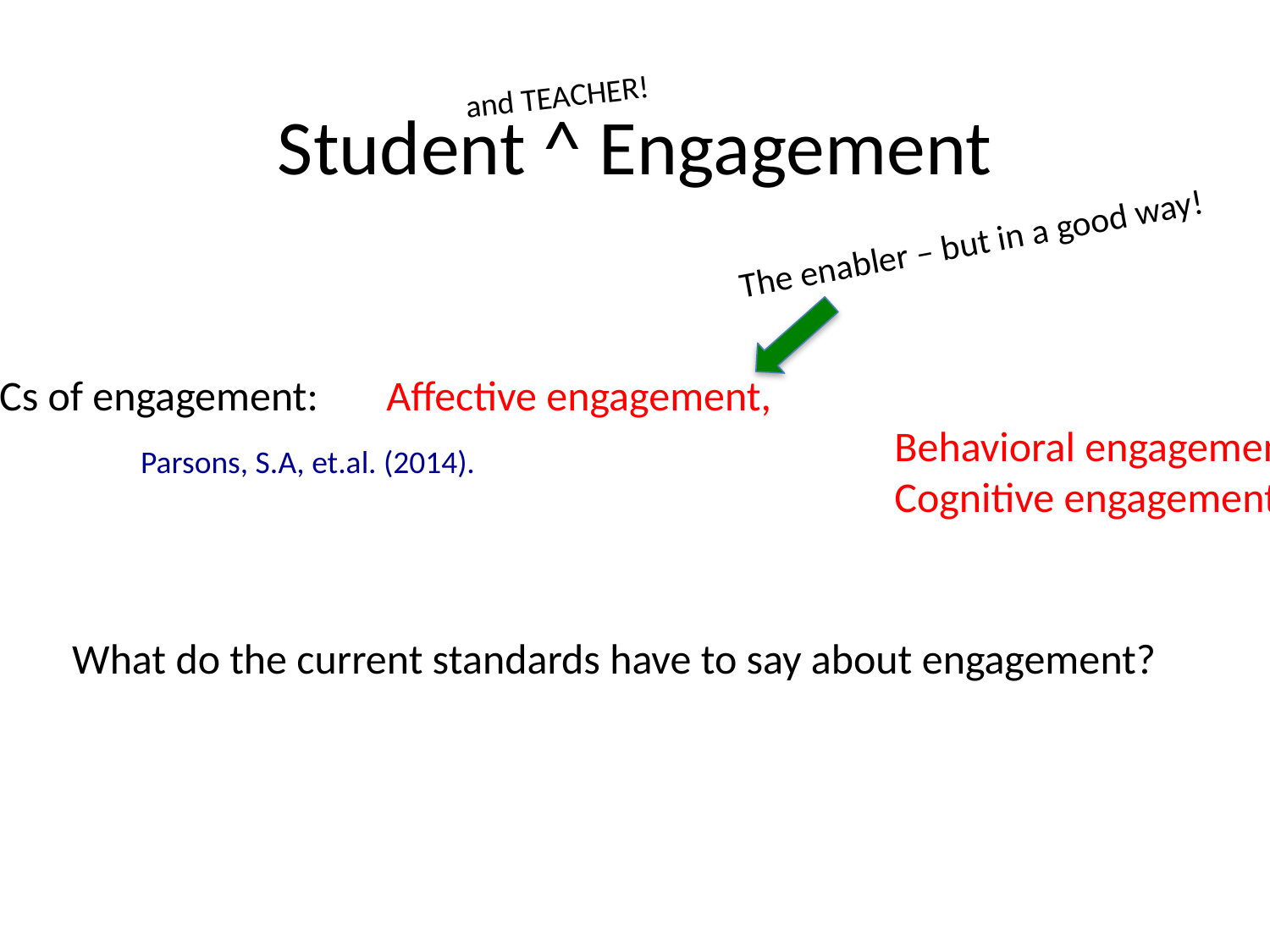

# Student ^ Engagement
and TEACHER!
The enabler – but in a good way!

The ABCs of engagement: 	Affective engagement,
								Behavioral engagement,
								Cognitive engagement.
Parsons, S.A, et.al. (2014).
What do the current standards have to say about engagement?